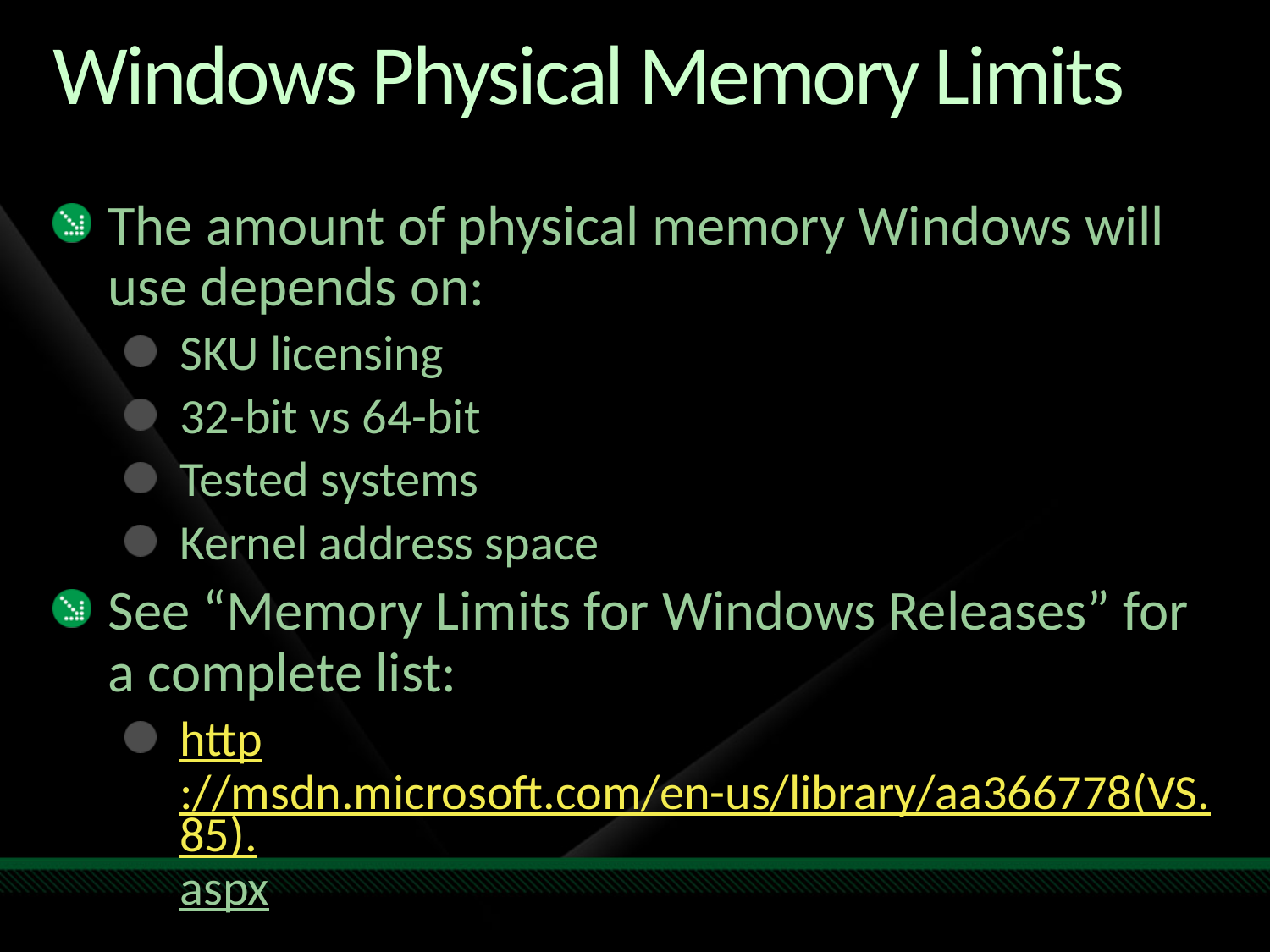

# Windows Physical Memory Limits
The amount of physical memory Windows will use depends on:
SKU licensing
32-bit vs 64-bit
Tested systems
Kernel address space
See “Memory Limits for Windows Releases” for a complete list:
http://msdn.microsoft.com/en-us/library/aa366778(VS.85).aspx